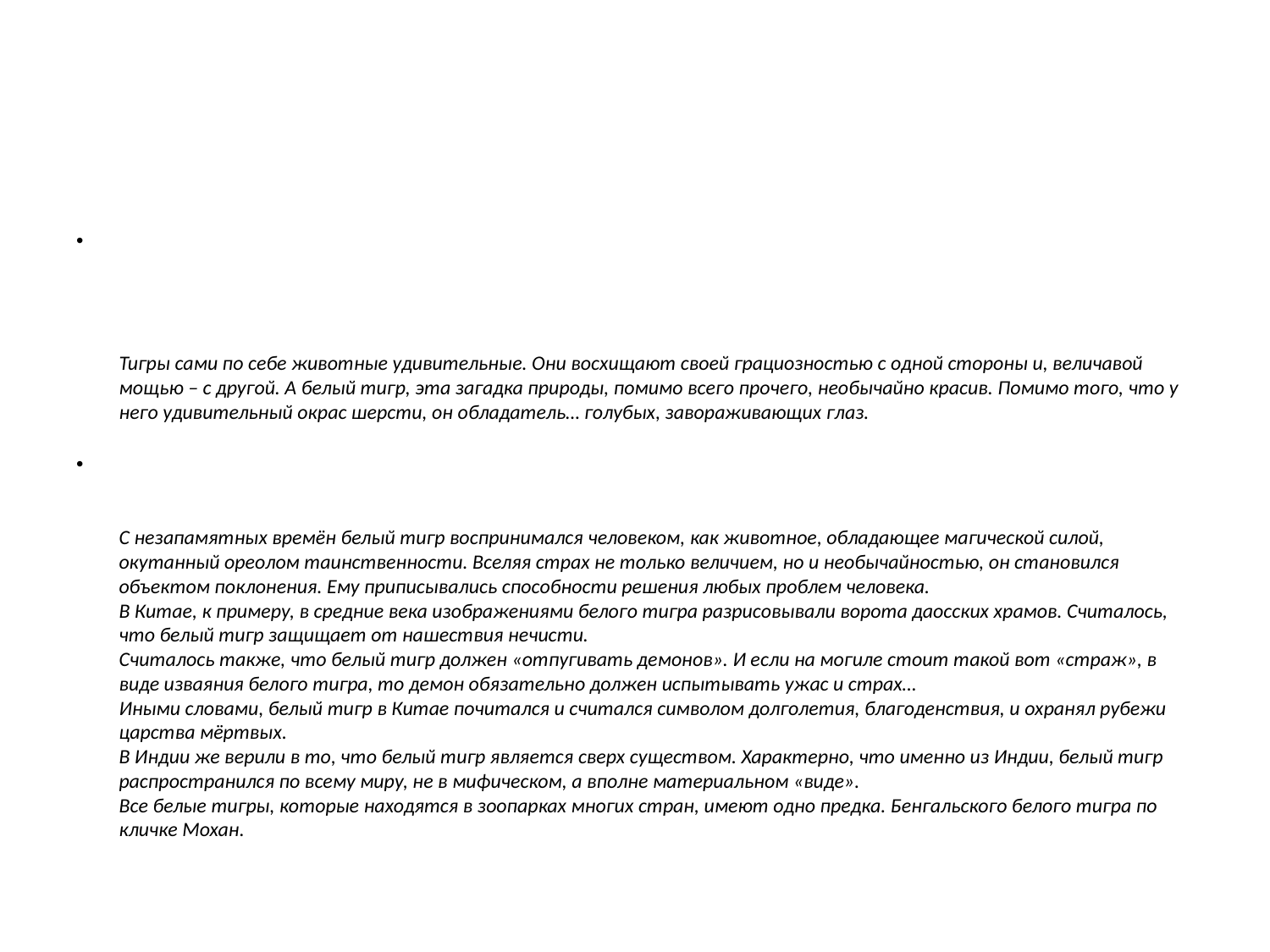

#
 
 
Тигры сами по себе животные удивительные. Они восхищают своей грациозностью с одной стороны и, величавой мощью – с другой. А белый тигр, эта загадка природы, помимо всего прочего, необычайно красив. Помимо того, что у него удивительный окрас шерсти, он обладатель… голубых, завораживающих глаз.
С незапамятных времён белый тигр воспринимался человеком, как животное, обладающее магической силой, окутанный ореолом таинственности. Вселяя страх не только величием, но и необычайностью, он становился объектом поклонения. Ему приписывались способности решения любых проблем человека.
В Китае, к примеру, в средние века изображениями белого тигра разрисовывали ворота даосских храмов. Считалось, что белый тигр защищает от нашествия нечисти.
Считалось также, что белый тигр должен «отпугивать демонов». И если на могиле стоит такой вот «страж», в виде изваяния белого тигра, то демон обязательно должен испытывать ужас и страх…
Иными словами, белый тигр в Китае почитался и считался символом долголетия, благоденствия, и охранял рубежи царства мёртвых.
В Индии же верили в то, что белый тигр является сверх существом. Характерно, что именно из Индии, белый тигр распространился по всему миру, не в мифическом, а вполне материальном «виде».
Все белые тигры, которые находятся в зоопарках многих стран, имеют одно предка. Бенгальского белого тигра по кличке Мохан.